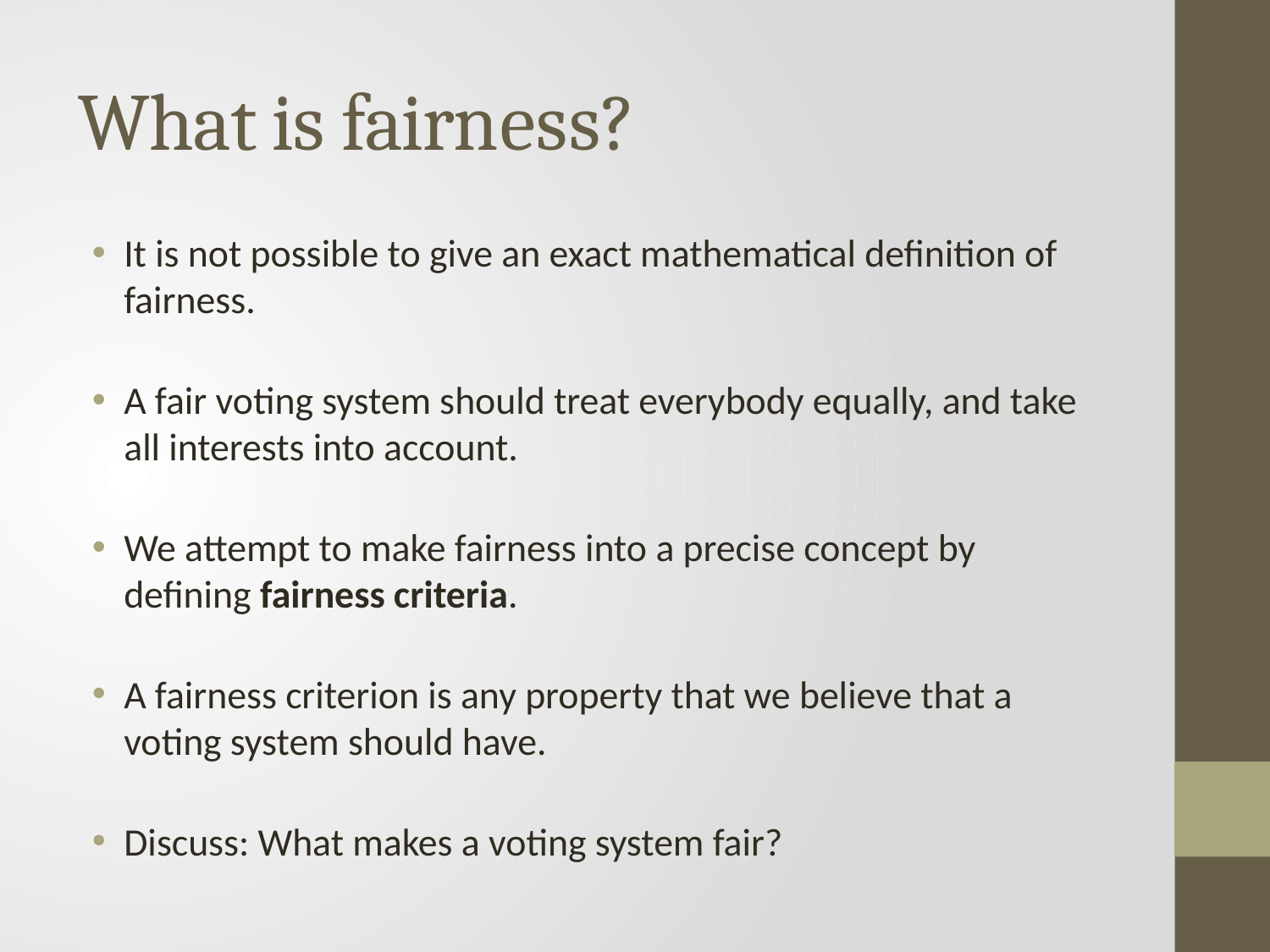

# What is fairness?
It is not possible to give an exact mathematical definition of fairness.
A fair voting system should treat everybody equally, and take all interests into account.
We attempt to make fairness into a precise concept by defining fairness criteria.
A fairness criterion is any property that we believe that a voting system should have.
Discuss: What makes a voting system fair?